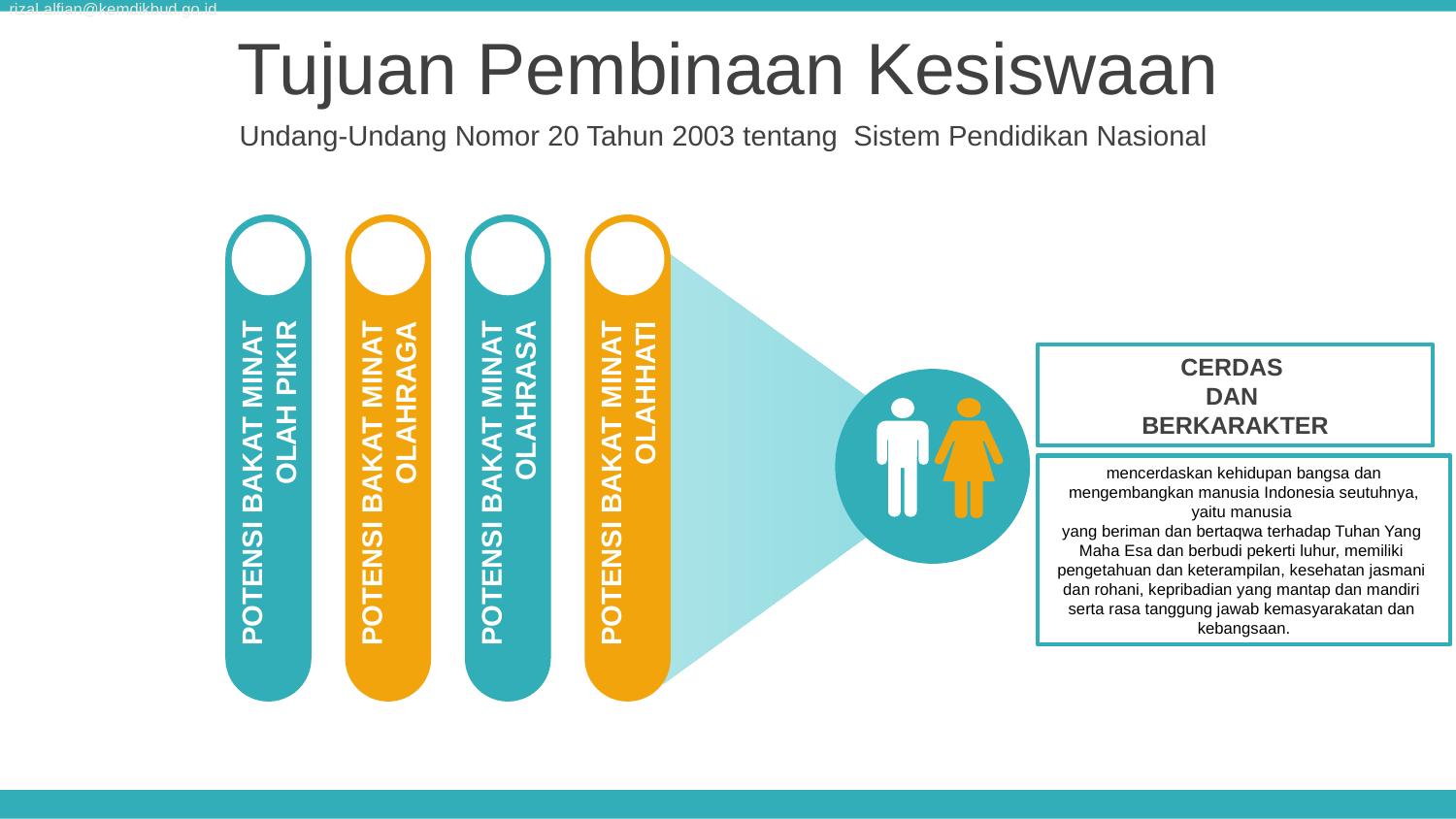

rizal.alfian@kemdikbud.go.id
Tujuan Pembinaan Kesiswaan
Undang-Undang Nomor 20 Tahun 2003 tentang  Sistem Pendidikan Nasional

CERDAS
DAN
BERKARAKTER
mencerdaskan kehidupan bangsa dan mengembangkan manusia Indonesia seutuhnya, yaitu manusia
yang beriman dan bertaqwa terhadap Tuhan Yang
Maha Esa dan berbudi pekerti luhur, memiliki
pengetahuan dan keterampilan, kesehatan jasmani
dan rohani, kepribadian yang mantap dan mandiri
serta rasa tanggung jawab kemasyarakatan dan
kebangsaan.

POTENSI BAKAT MINAT OLAH PIKIR
POTENSI BAKAT MINAT OLAHRAGA
POTENSI BAKAT MINAT OLAHRASA
POTENSI BAKAT MINAT OLAHHATI